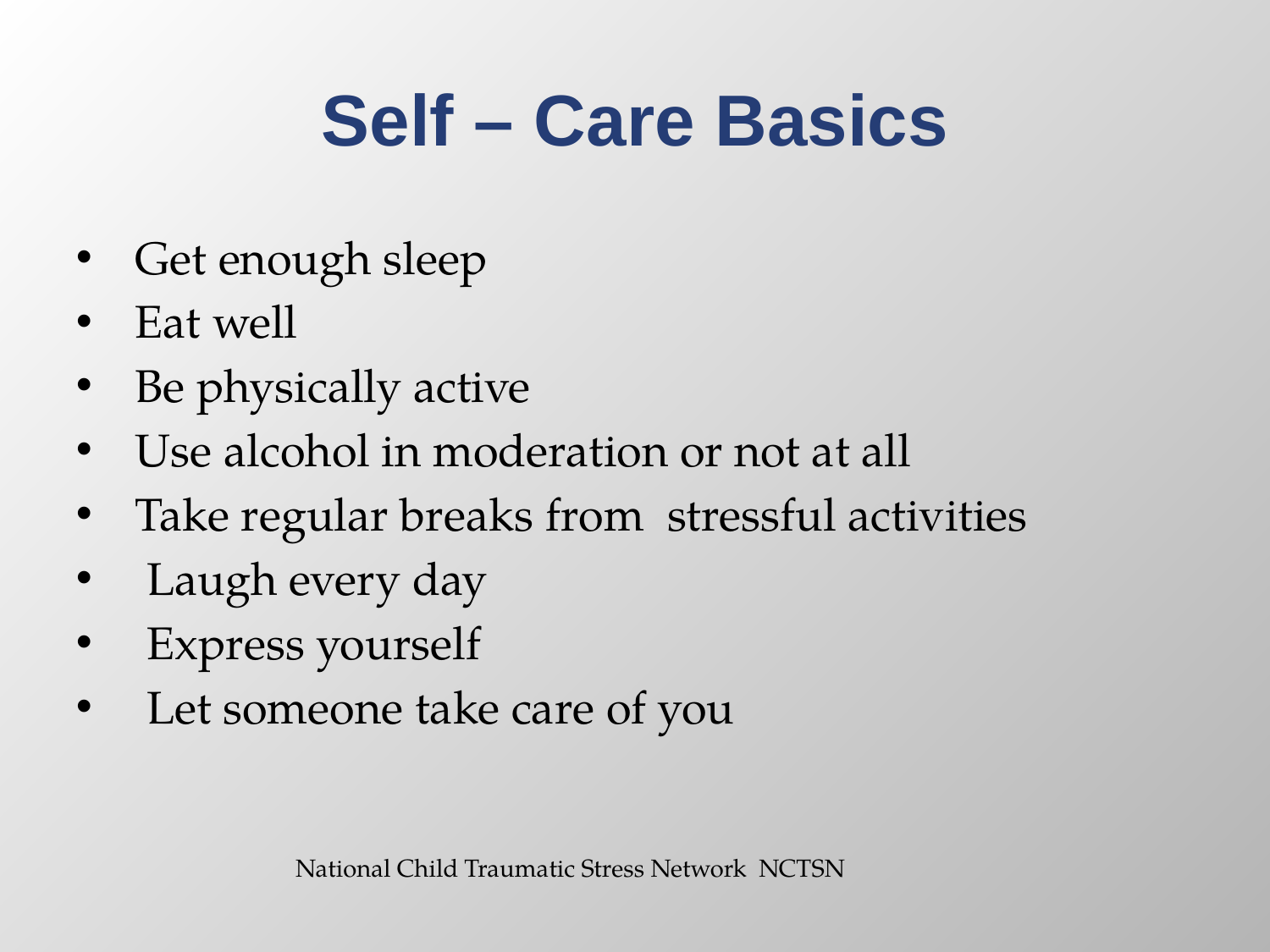

# Self – Care Basics
 Get enough sleep
 Eat well
 Be physically active
 Use alcohol in moderation or not at all
 Take regular breaks from  stressful activities
  Laugh every day
  Express yourself
  Let someone take care of you
National Child Traumatic Stress Network  NCTSN